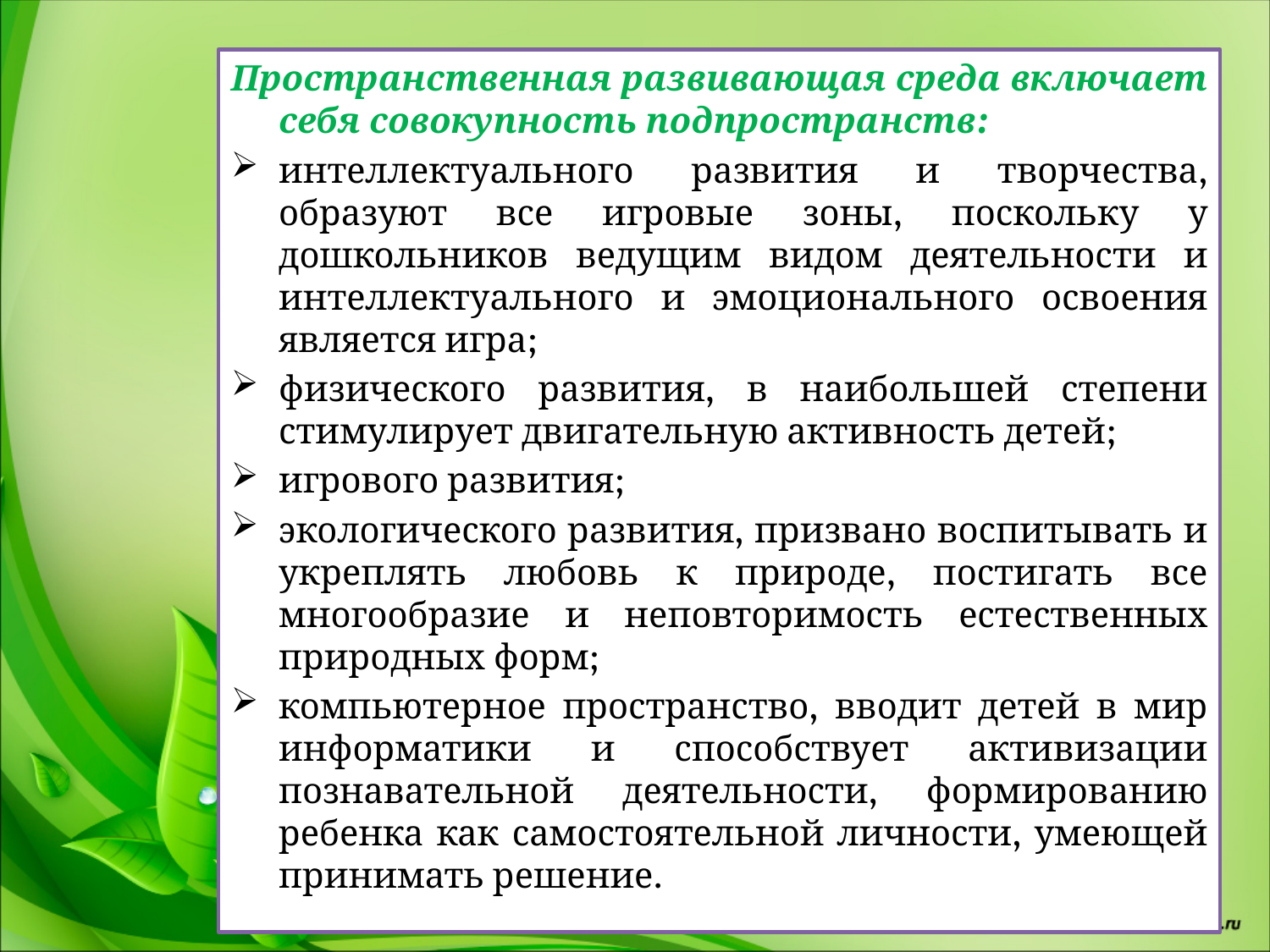

Пространственная развивающая среда включает себя совокупность подпространств:
интеллектуального развития и творчества, образуют все игровые зоны, поскольку у дошкольников ведущим видом деятельности и интеллектуального и эмоционального освоения является игра;
физического развития, в наибольшей степени стимулирует двигательную активность детей;
игрового развития;
экологического развития, призвано воспитывать и укреплять любовь к природе, постигать все многообразие и неповторимость естественных природных форм;
компьютерное пространство, вводит детей в мир информатики и способствует активизации познавательной деятельности, формированию ребенка как самостоятельной личности, умеющей принимать решение.